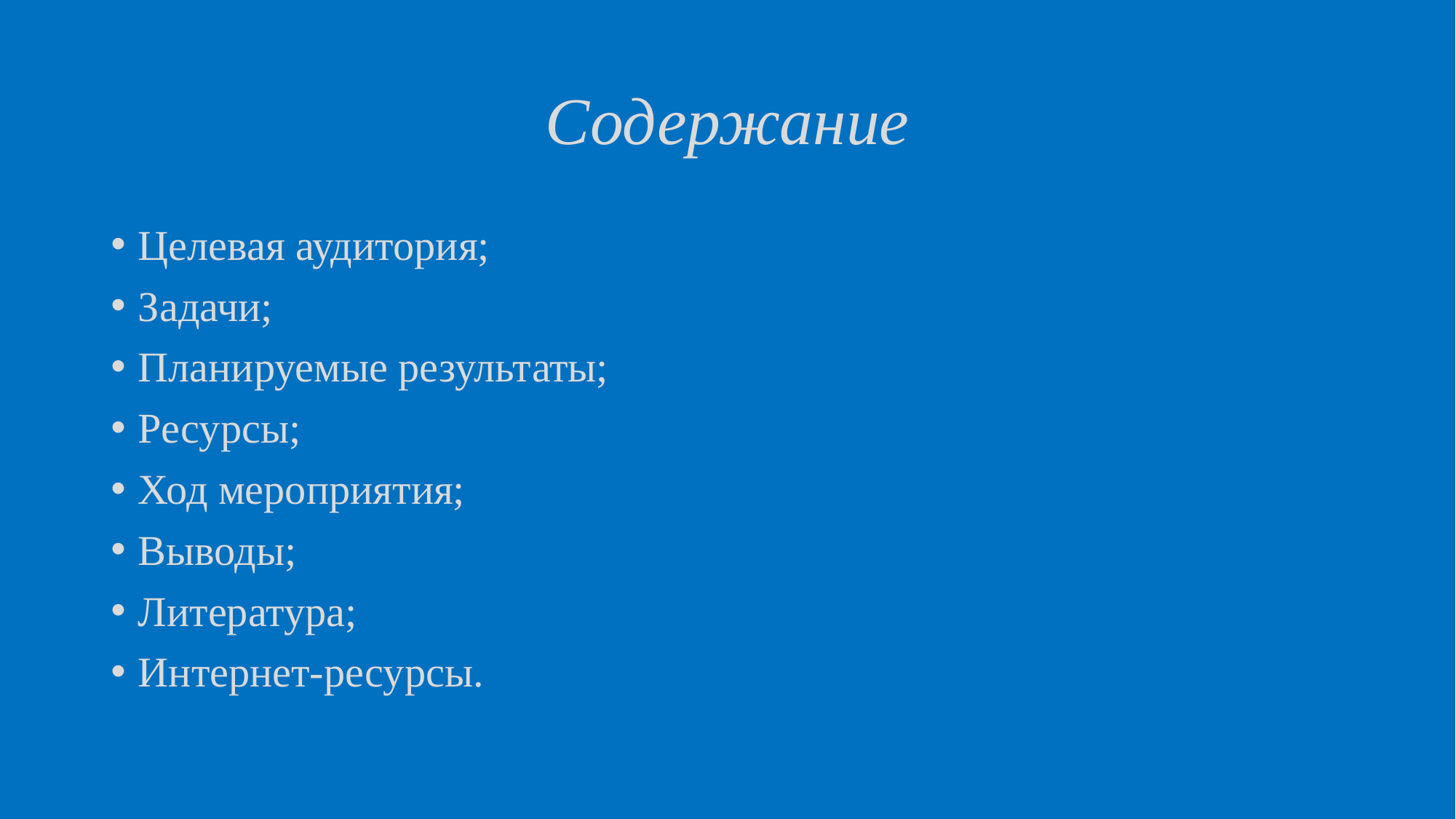

# Содержание
Целевая аудитория;
Задачи;
Планируемые результаты;
Ресурсы;
Ход мероприятия;
Выводы;
Литература;
Интернет-ресурсы.